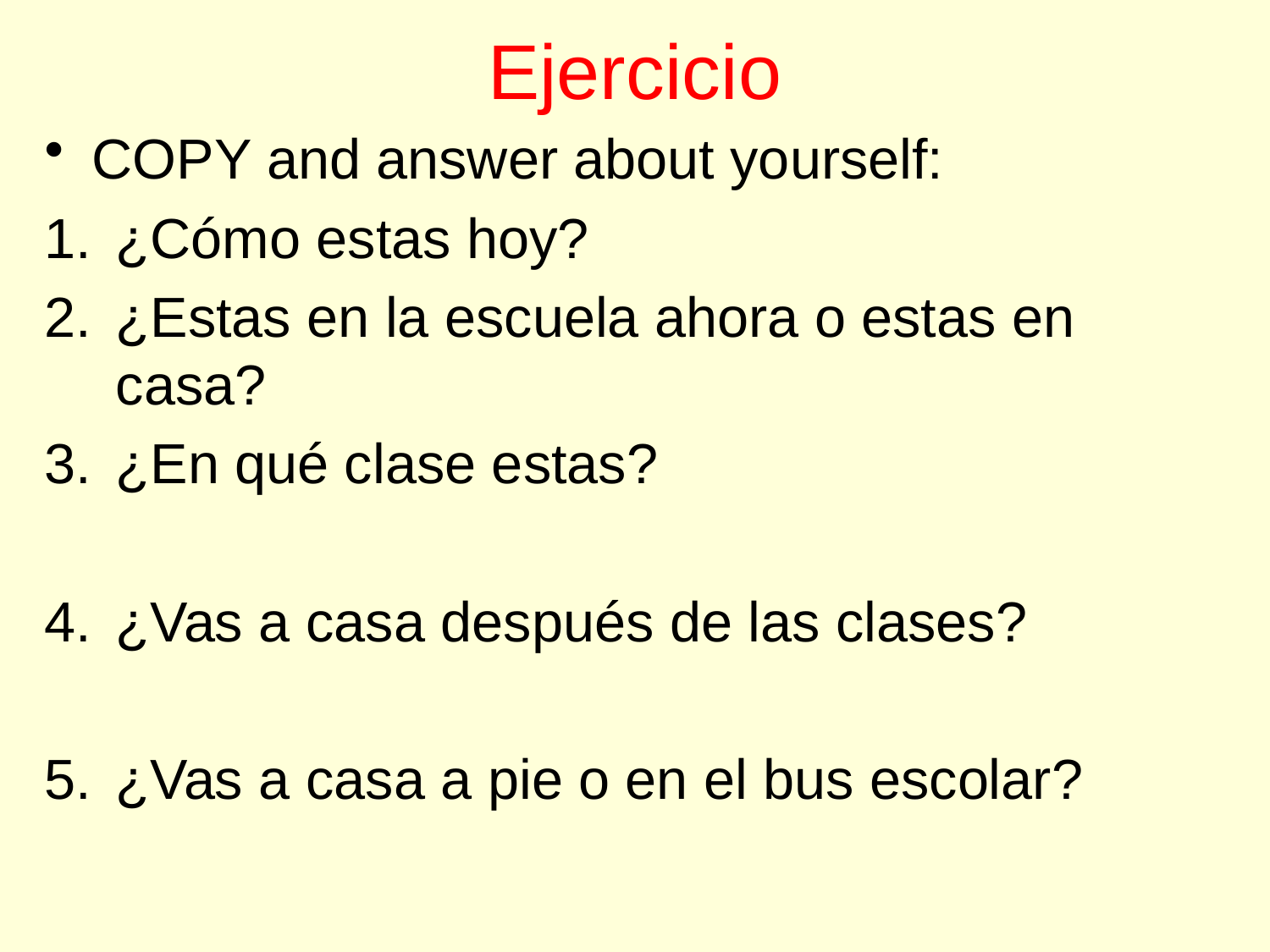

# Ejercicio
COPY and answer about yourself:
¿Cómo estas hoy?
¿Estas en la escuela ahora o estas en casa?
¿En qué clase estas?

¿Vas a casa después de las clases?

¿Vas a casa a pie o en el bus escolar?